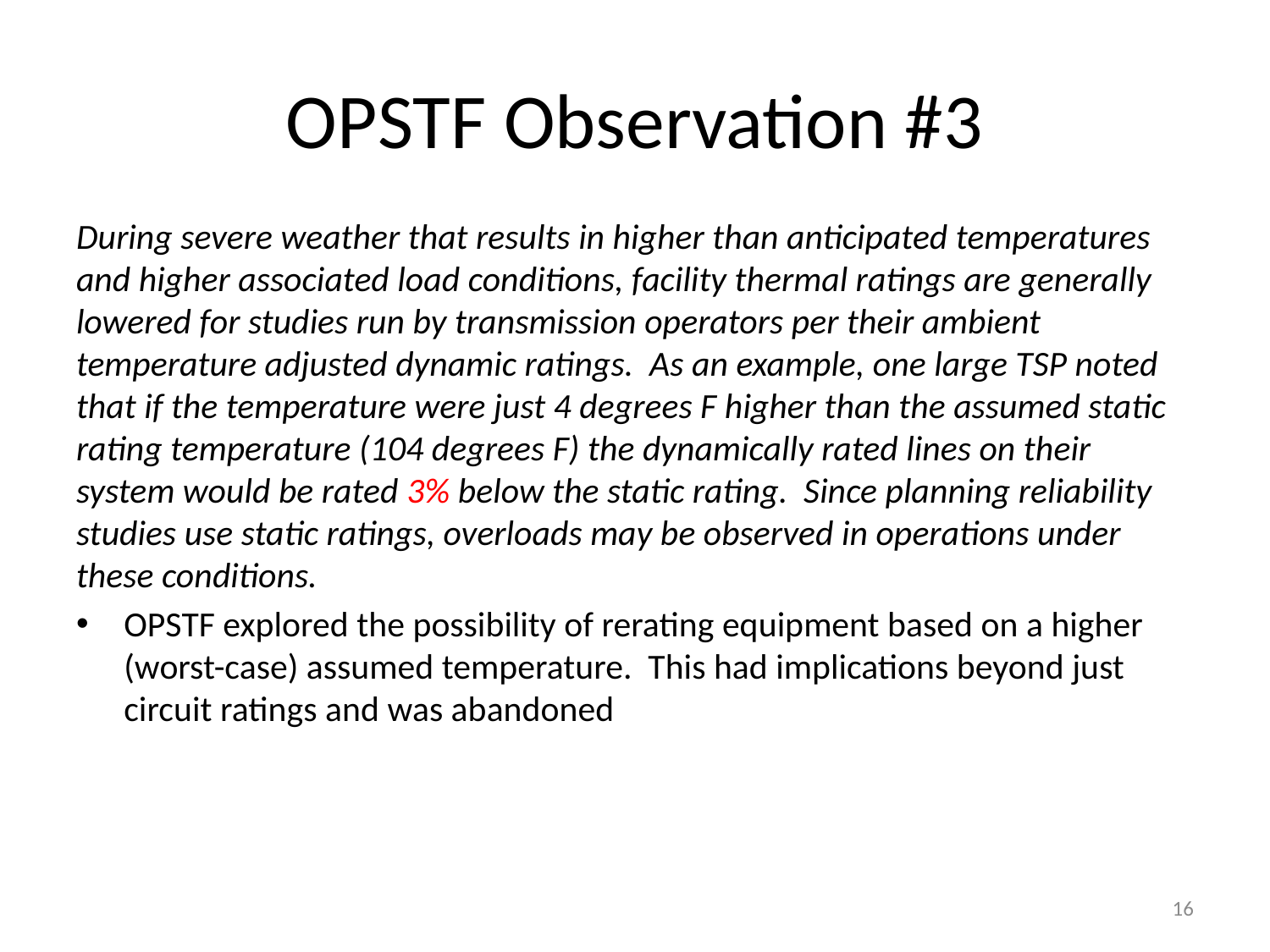

# OPSTF Observation #3
During severe weather that results in higher than anticipated temperatures and higher associated load conditions, facility thermal ratings are generally lowered for studies run by transmission operators per their ambient temperature adjusted dynamic ratings.  As an example, one large TSP noted that if the temperature were just 4 degrees F higher than the assumed static rating temperature (104 degrees F) the dynamically rated lines on their system would be rated 3% below the static rating.  Since planning reliability studies use static ratings, overloads may be observed in operations under these conditions.
OPSTF explored the possibility of rerating equipment based on a higher (worst-case) assumed temperature.  This had implications beyond just circuit ratings and was abandoned
16